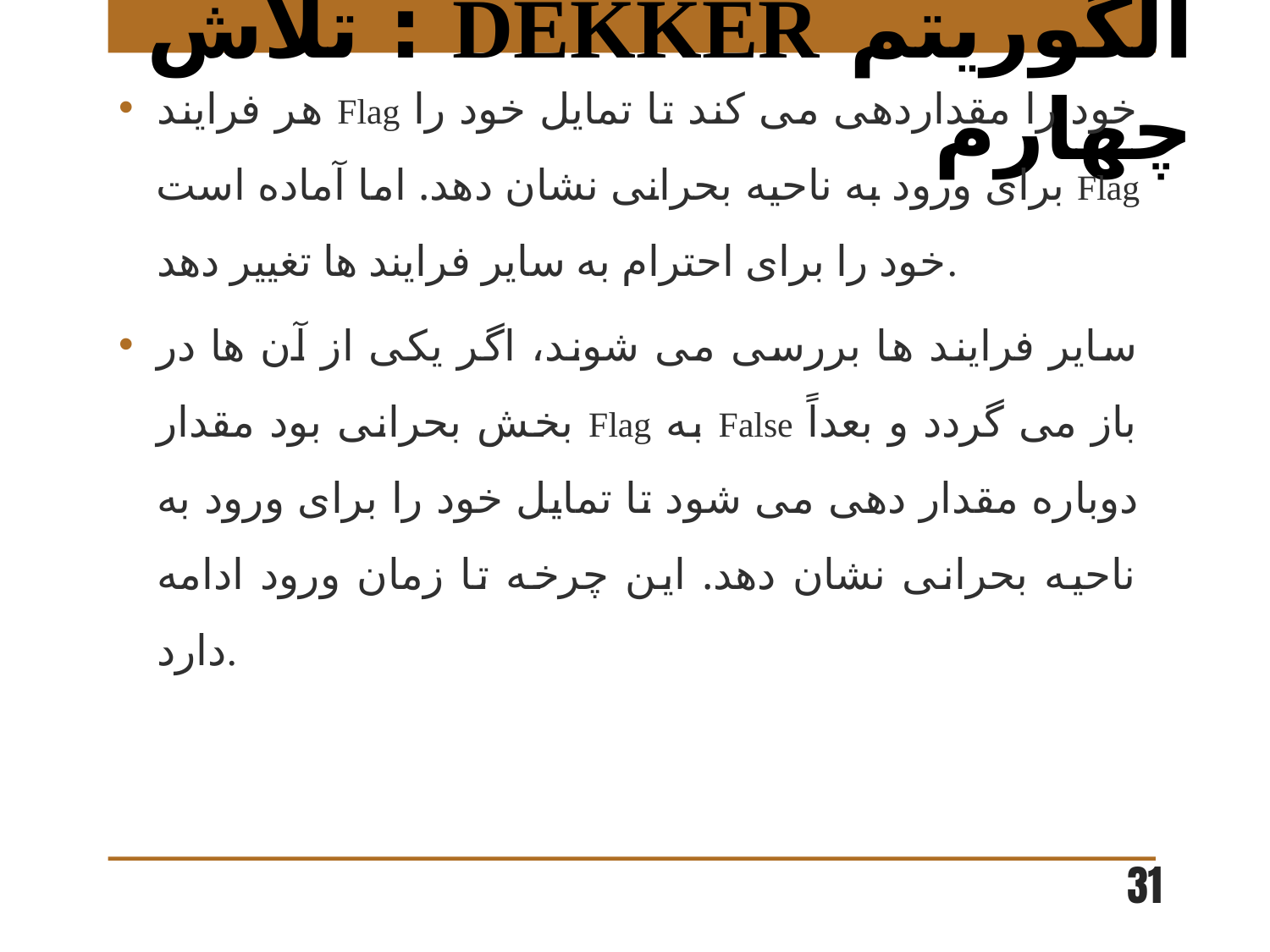

# الگوریتم DEKKER : تلاش چهارم
هر فرایند Flag خود را مقداردهی می کند تا تمایل خود را برای ورود به ناحیه بحرانی نشان دهد. اما آماده است Flag خود را برای احترام به سایر فرایند ها تغییر دهد.
سایر فرایند ها بررسی می شوند، اگر یکی از آن ها در بخش بحرانی بود مقدار Flag به False باز می گردد و بعداً دوباره مقدار دهی می شود تا تمایل خود را برای ورود به ناحیه بحرانی نشان دهد. این چرخه تا زمان ورود ادامه دارد.
31